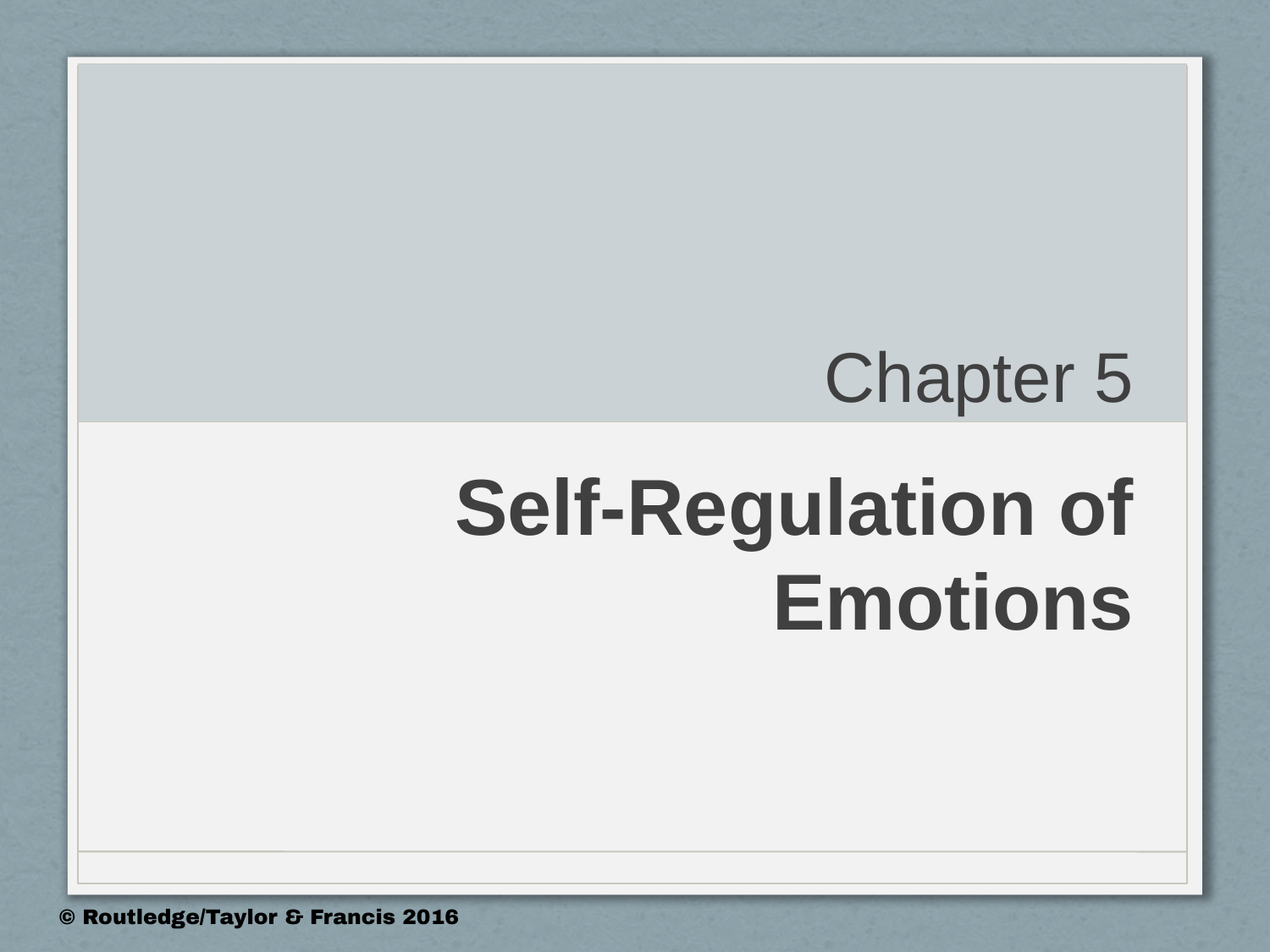

# Chapter 5
Self-Regulation of Emotions
© Routledge/Taylor & Francis 2016